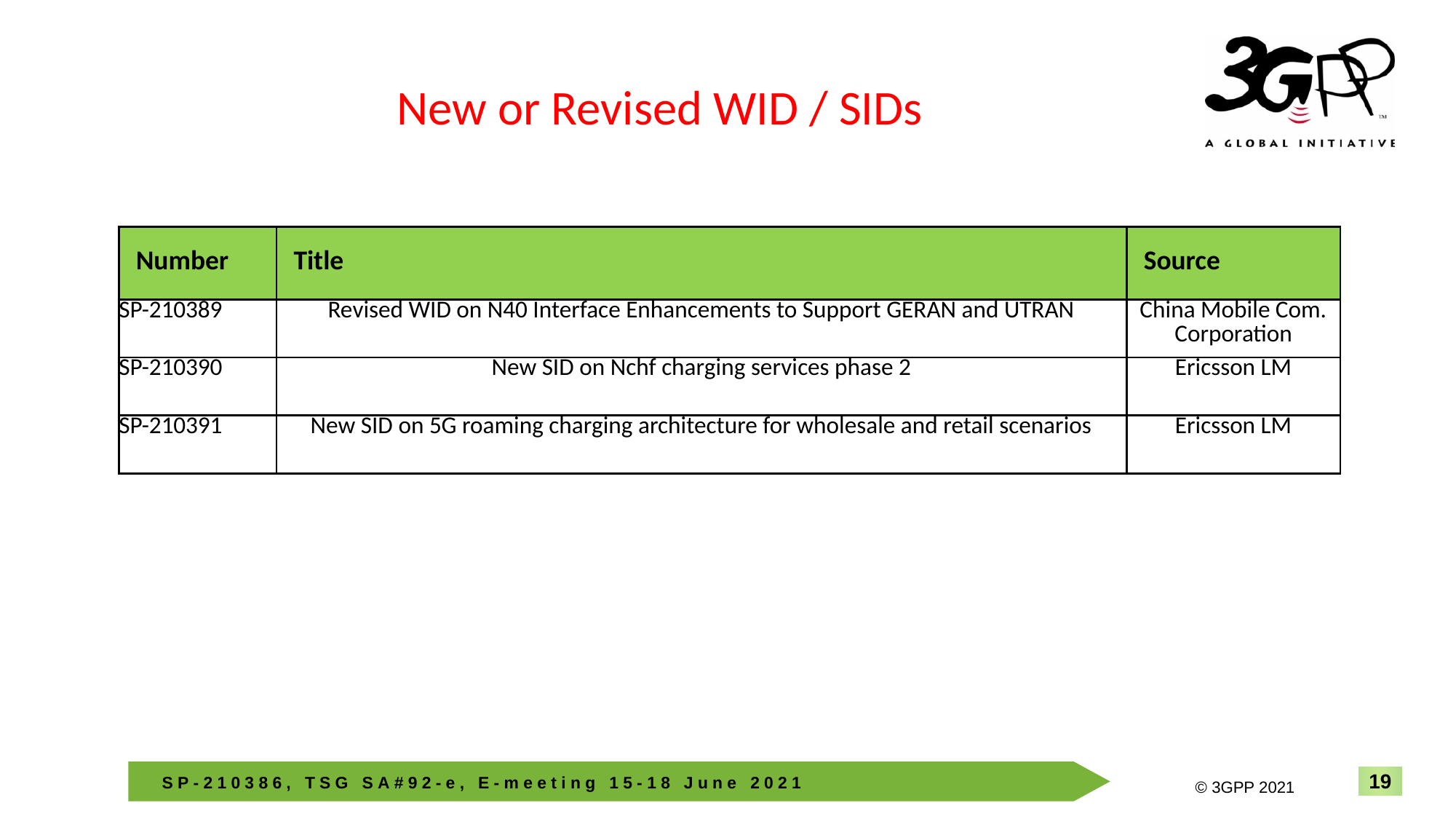

New or Revised WID / SIDs
| Number | Title | Source |
| --- | --- | --- |
| SP-210389 | Revised WID on N40 Interface Enhancements to Support GERAN and UTRAN | China Mobile Com. Corporation |
| SP-210390 | New SID on Nchf charging services phase 2 | Ericsson LM |
| SP-210391 | New SID on 5G roaming charging architecture for wholesale and retail scenarios | Ericsson LM |